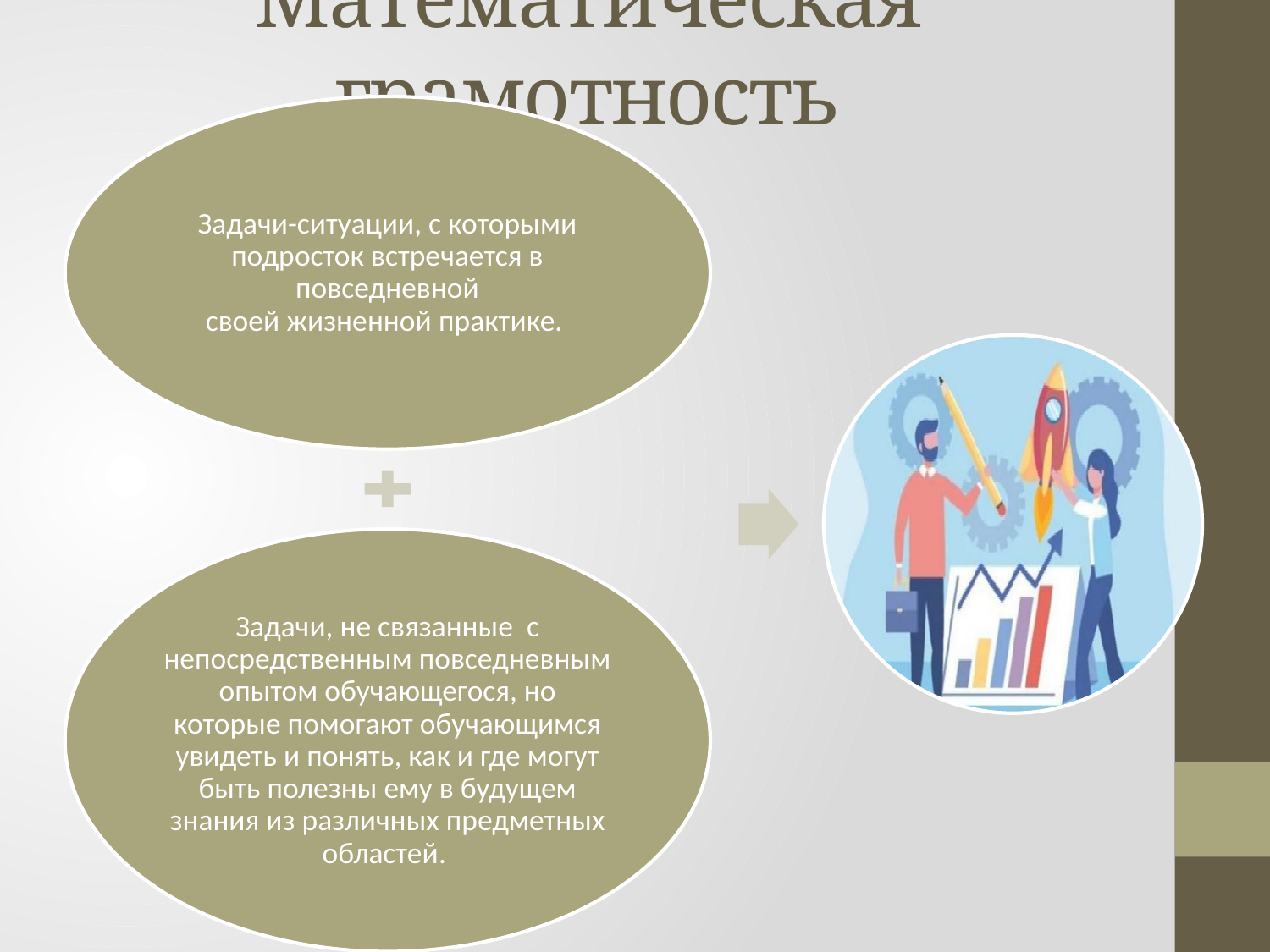

# Математическая грамотность
Задачи-ситуации, с которыми подросток встречается в повседневной своей жизненной практике.

Задачи, не связанные  с непосредственным повседневным опытом обучающегося, но которые помогают обучающимся увидеть и понять, как и где могут быть полезны ему в будущем знания из различных предметных областей.